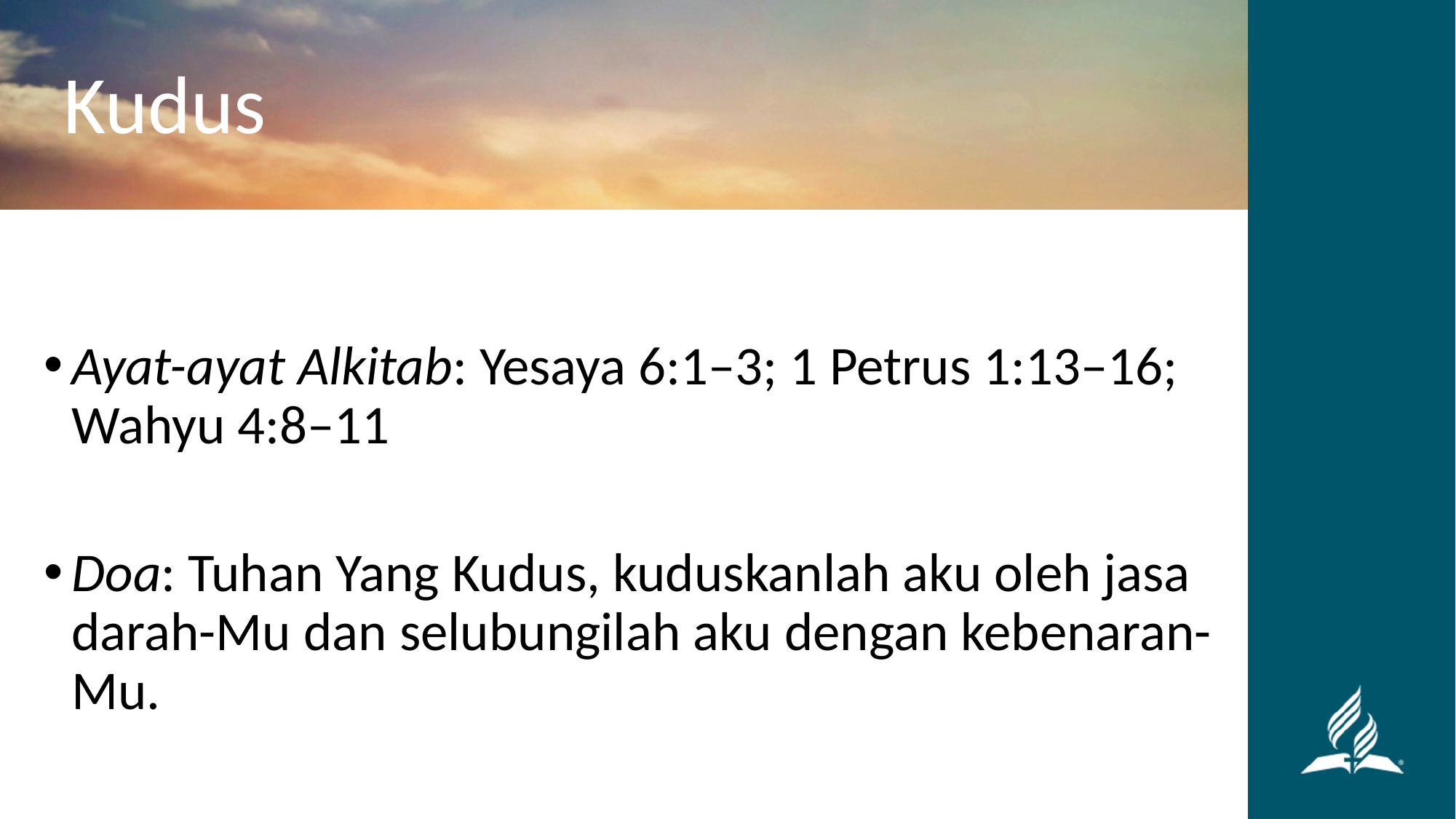

Kudus

Ayat-ayat Alkitab: Yesaya 6:1–3; 1 Petrus 1:13–16; Wahyu 4:8–11

Doa: Tuhan Yang Kudus, kuduskanlah aku oleh jasa darah-Mu dan selubungilah aku dengan kebenaran-Mu.